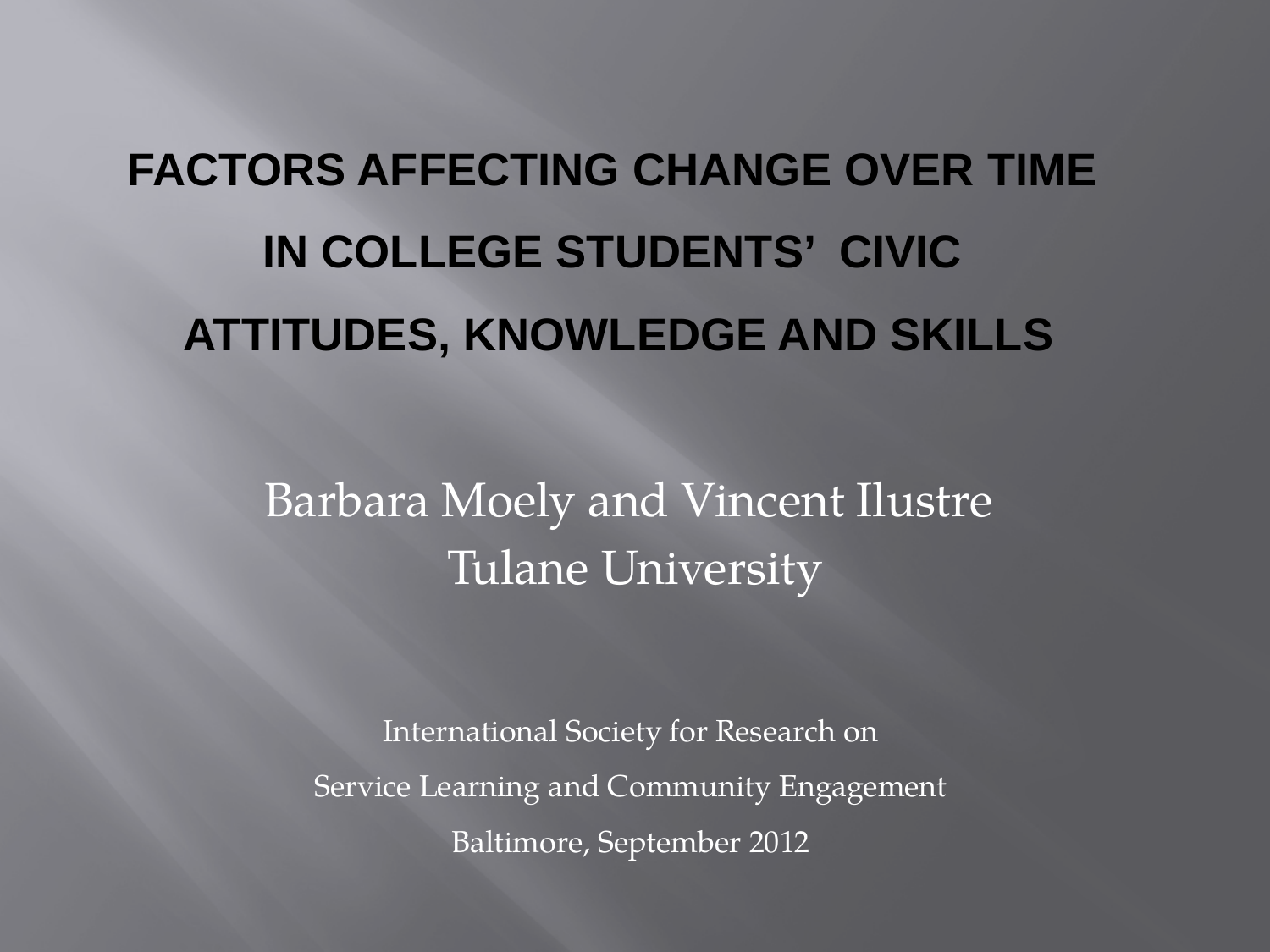

# Factors Affecting Change over Time in College Students’  Civic Attitudes, Knowledge and Skills
Barbara Moely and Vincent Ilustre
Tulane University

International Society for Research on
Service Learning and Community Engagement
Baltimore, September 2012